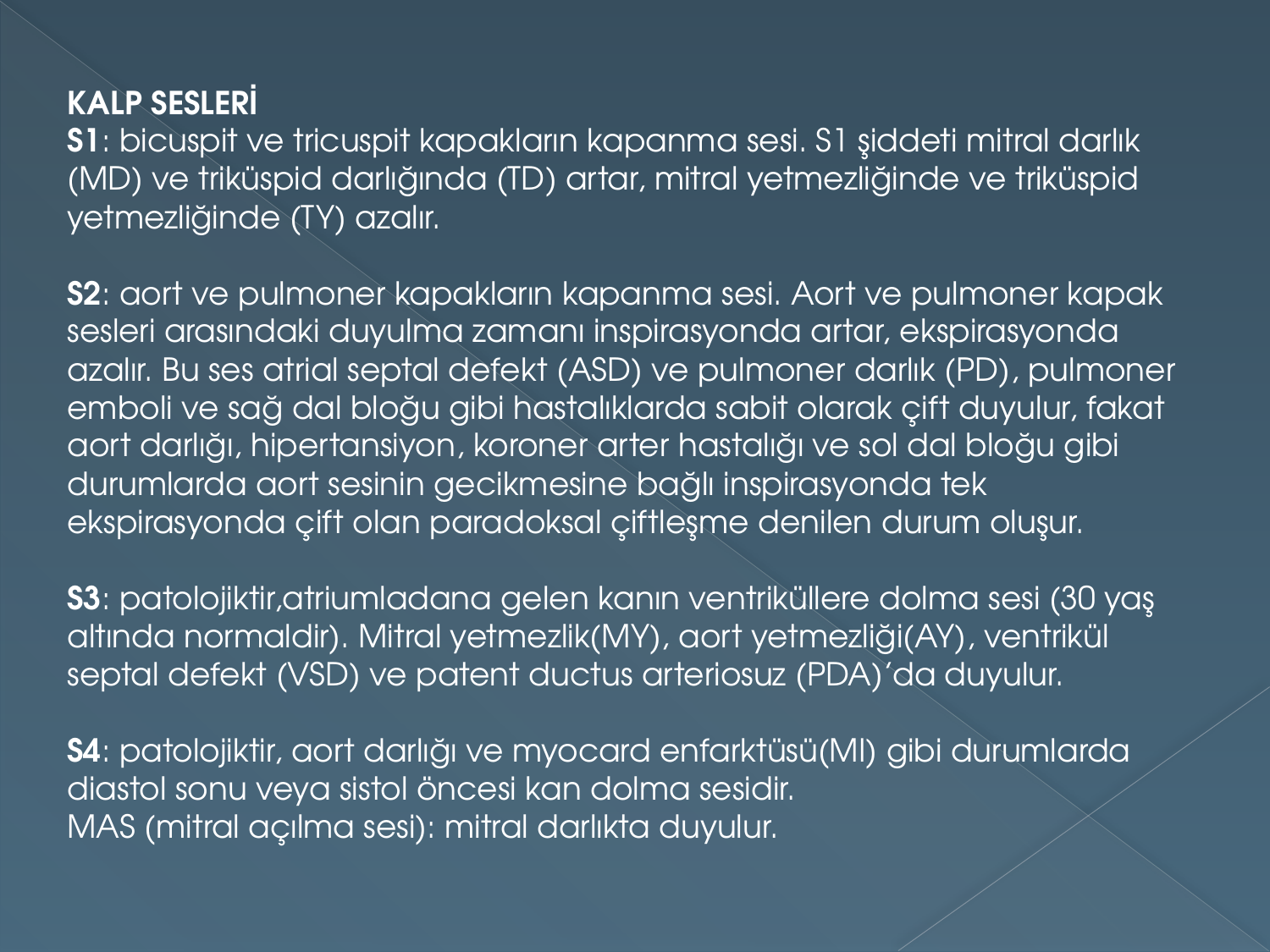

KALP SESLERİ
S1: bicuspit ve tricuspit kapakların kapanma sesi. S1 şiddeti mitral darlık (MD) ve triküspid darlığında (TD) artar, mitral yetmezliğinde ve triküspid yetmezliğinde (TY) azalır.

S2: aort ve pulmoner kapakların kapanma sesi. Aort ve pulmoner kapak sesleri arasındaki duyulma zamanı inspirasyonda artar, ekspirasyonda azalır. Bu ses atrial septal defekt (ASD) ve pulmoner darlık (PD), pulmoner emboli ve sağ dal bloğu gibi hastalıklarda sabit olarak çift duyulur, fakat aort darlığı, hipertansiyon, koroner arter hastalığı ve sol dal bloğu gibi durumlarda aort sesinin gecikmesine bağlı inspirasyonda tek ekspirasyonda çift olan paradoksal çiftleşme denilen durum oluşur.

S3: patolojiktir,atriumladana gelen kanın ventriküllere dolma sesi (30 yaş altında normaldir). Mitral yetmezlik(MY), aort yetmezliği(AY), ventrikül septal defekt (VSD) ve patent ductus arteriosuz (PDA)’da duyulur.

S4: patolojiktir, aort darlığı ve myocard enfarktüsü(MI) gibi durumlarda diastol sonu veya sistol öncesi kan dolma sesidir.
MAS (mitral açılma sesi): mitral darlıkta duyulur.